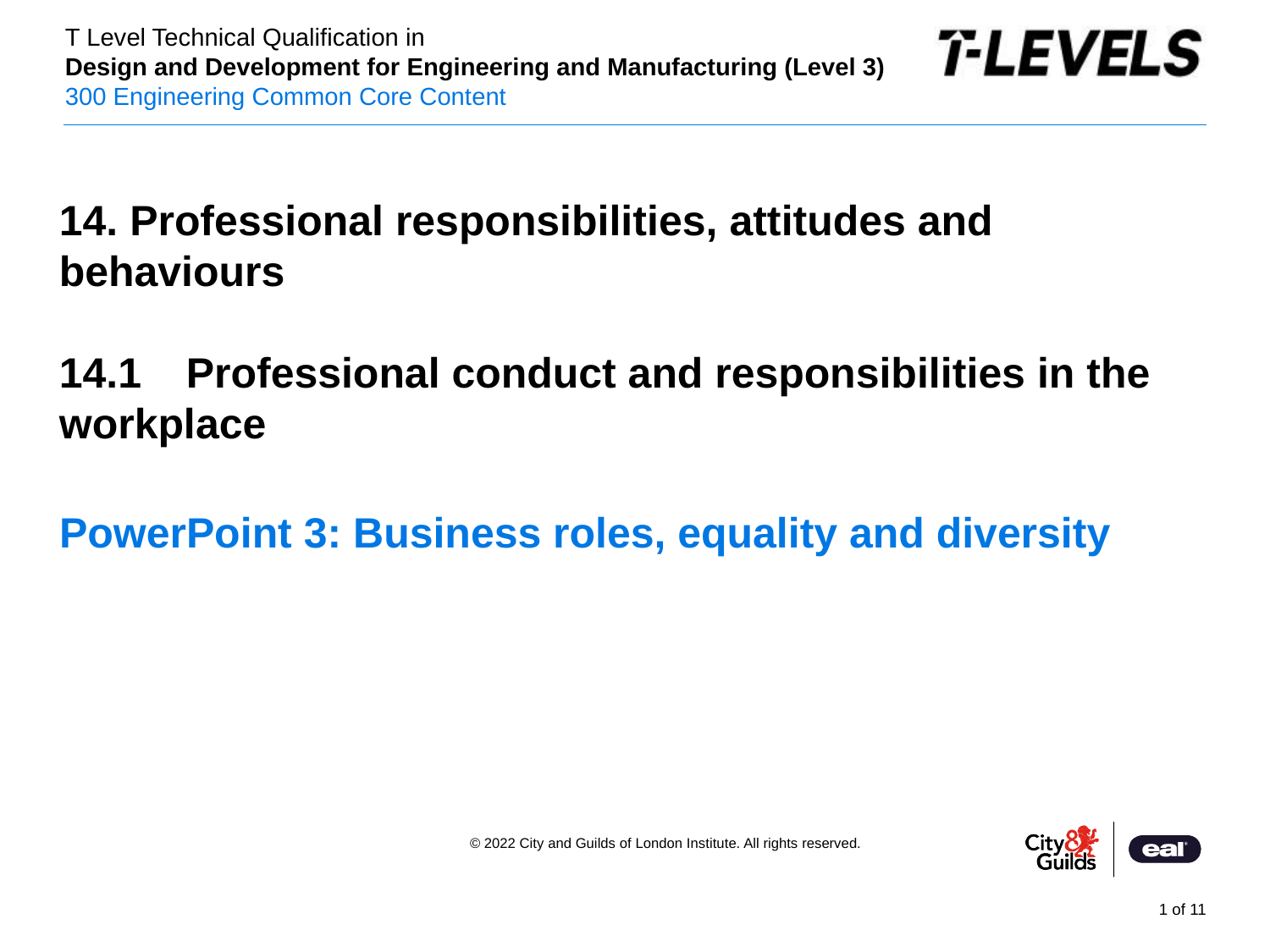

14. Professional responsibilities, attitudes and behaviours

14.1	Professional conduct and responsibilities in the workplace
PowerPoint 3: Business roles, equality and diversity